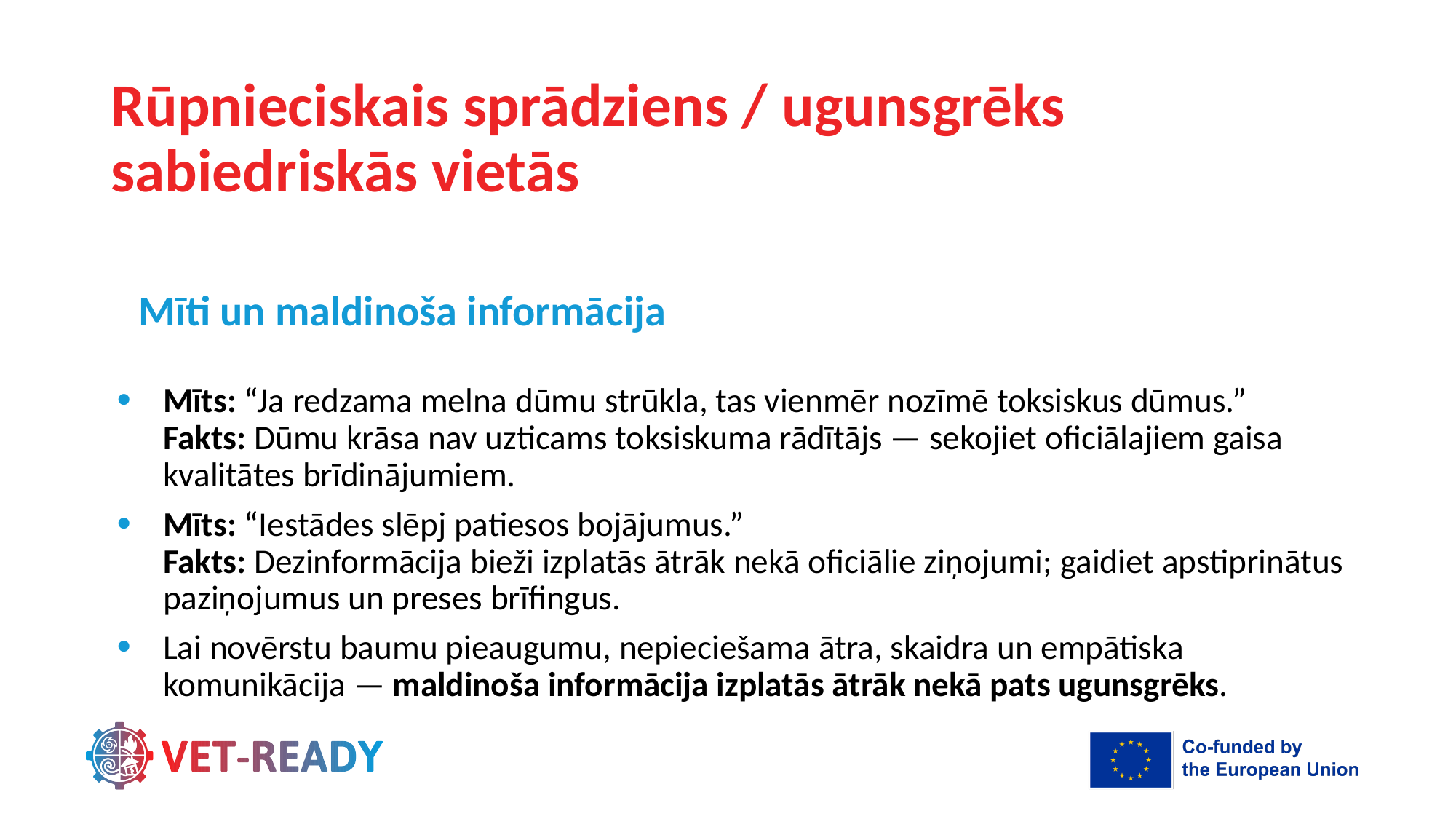

# Rūpnieciskais sprādziens / ugunsgrēks sabiedriskās vietās
Mīti un maldinoša informācija
Mīts: “Ja redzama melna dūmu strūkla, tas vienmēr nozīmē toksiskus dūmus.”
Fakts: Dūmu krāsa nav uzticams toksiskuma rādītājs — sekojiet oficiālajiem gaisa kvalitātes brīdinājumiem.
Mīts: “Iestādes slēpj patiesos bojājumus.”
Fakts: Dezinformācija bieži izplatās ātrāk nekā oficiālie ziņojumi; gaidiet apstiprinātus paziņojumus un preses brīfingus.
Lai novērstu baumu pieaugumu, nepieciešama ātra, skaidra un empātiska komunikācija — maldinoša informācija izplatās ātrāk nekā pats ugunsgrēks.